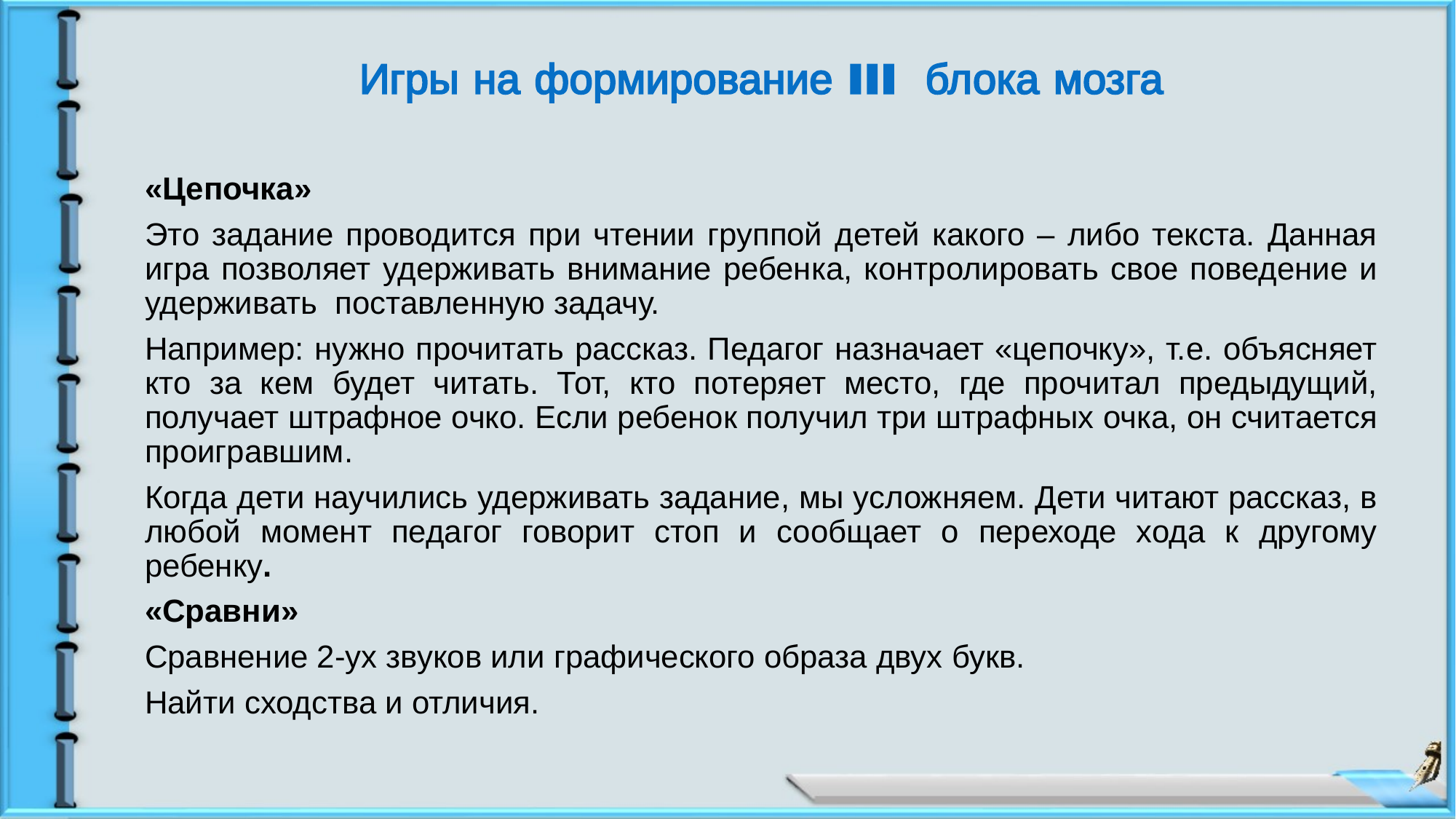

# Игры на формирование III  блока мозга
«Цепочка»
Это задание проводится при чтении группой детей какого – либо текста. Данная игра позволяет удерживать внимание ребенка, контролировать свое поведение и удерживать  поставленную задачу.
Например: нужно прочитать рассказ. Педагог назначает «цепочку», т.е. объясняет кто за кем будет читать. Тот, кто потеряет место, где прочитал предыдущий, получает штрафное очко. Если ребенок получил три штрафных очка, он считается проигравшим.
Когда дети научились удерживать задание, мы усложняем. Дети читают рассказ, в любой момент педагог говорит стоп и сообщает о переходе хода к другому ребенку.
«Сравни»
Сравнение 2-ух звуков или графического образа двух букв.
Найти сходства и отличия.